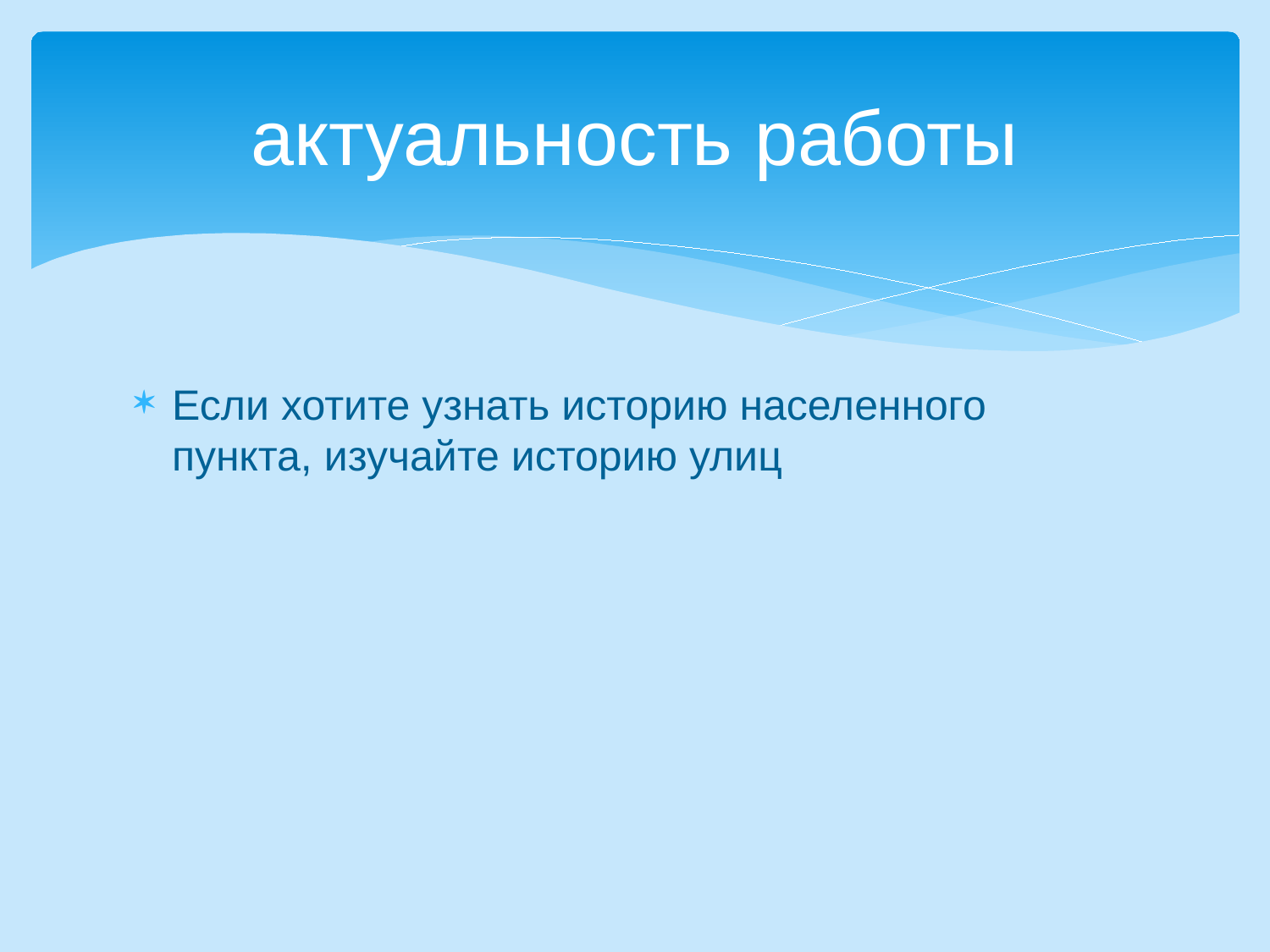

# актуальность работы
Если хотите узнать историю населенного пункта, изучайте историю улиц